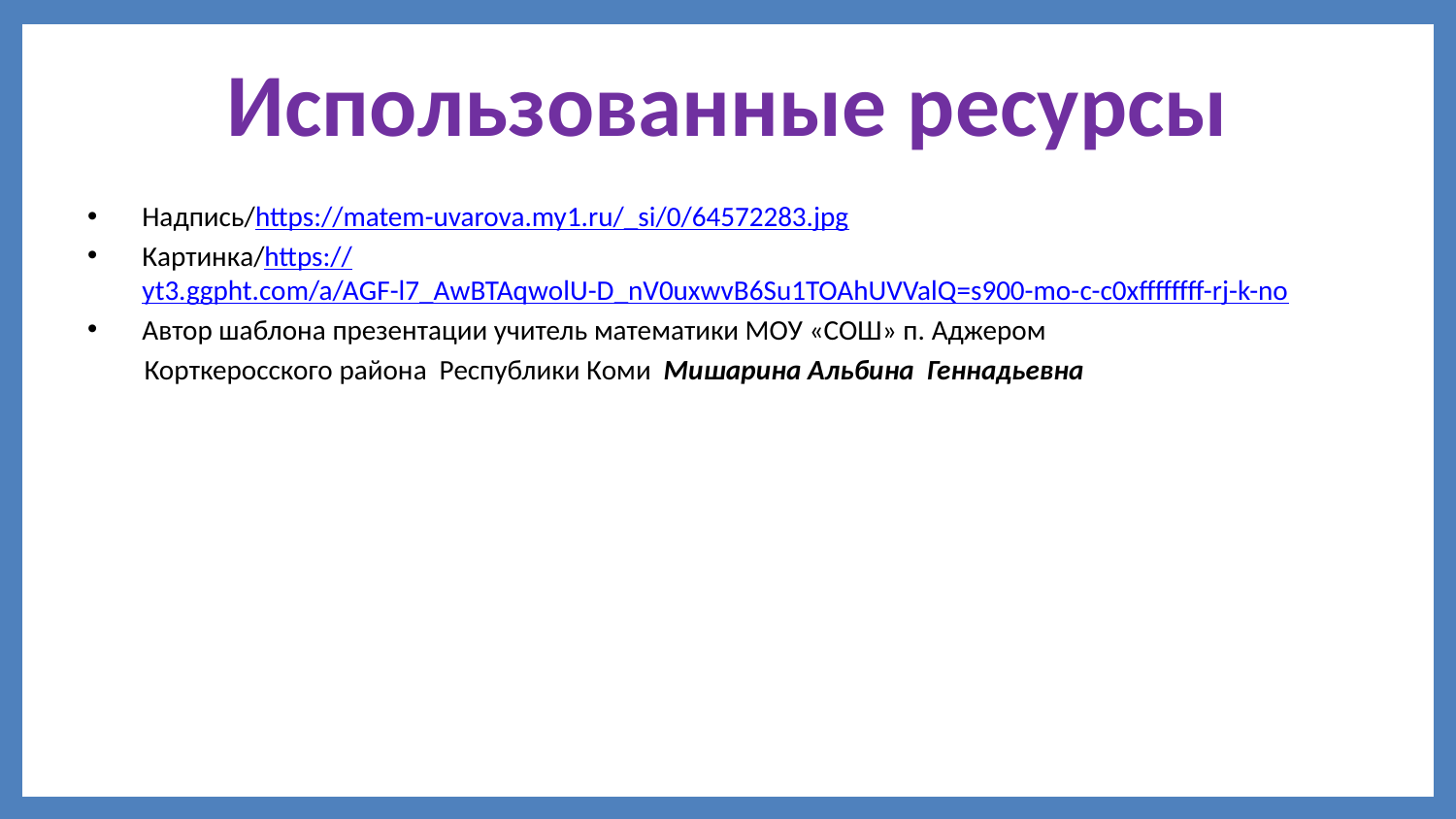

# Использованные ресурсы
Надпись/https://matem-uvarova.my1.ru/_si/0/64572283.jpg
Картинка/https://yt3.ggpht.com/a/AGF-l7_AwBTAqwolU-D_nV0uxwvB6Su1TOAhUVValQ=s900-mo-c-c0xffffffff-rj-k-no
Автор шаблона презентации учитель математики МОУ «СОШ» п. Аджером
         Корткеросского района  Республики Коми  Мишарина Альбина  Геннадьевна